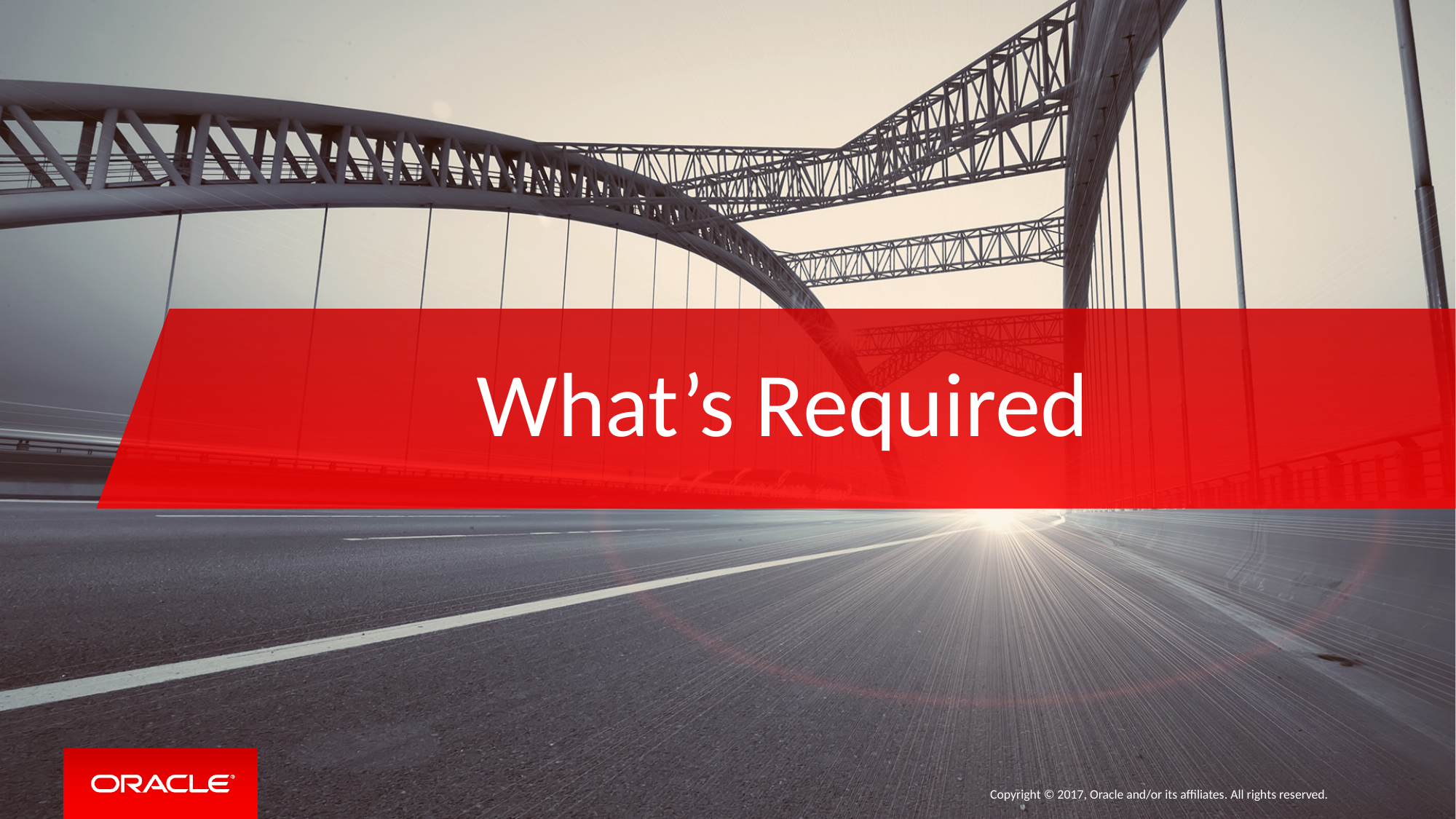

What’s Required

Copyright © 2017, Oracle and/or its affiliates. All rights reserved.